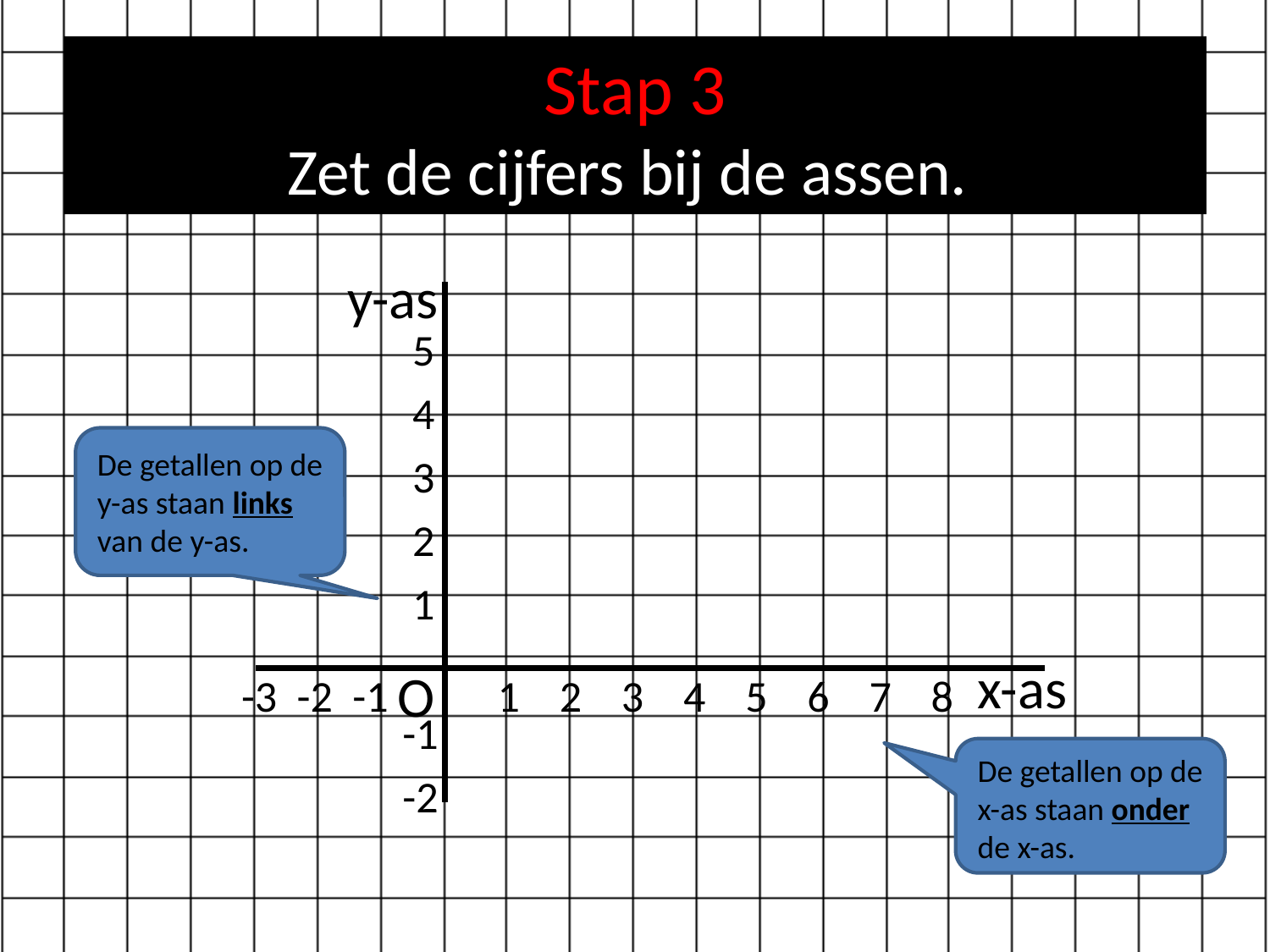

# Stap 3 Zet de cijfers bij de assen.
y-as
 5

 4

 3

 2

 1

-1

-2

De getallen op de y-as staan links van de y-as.
x-as
O
 -3  -2  -1           1    2    3    4    5    6    7    8

De getallen op de x-as staan onder de x-as.